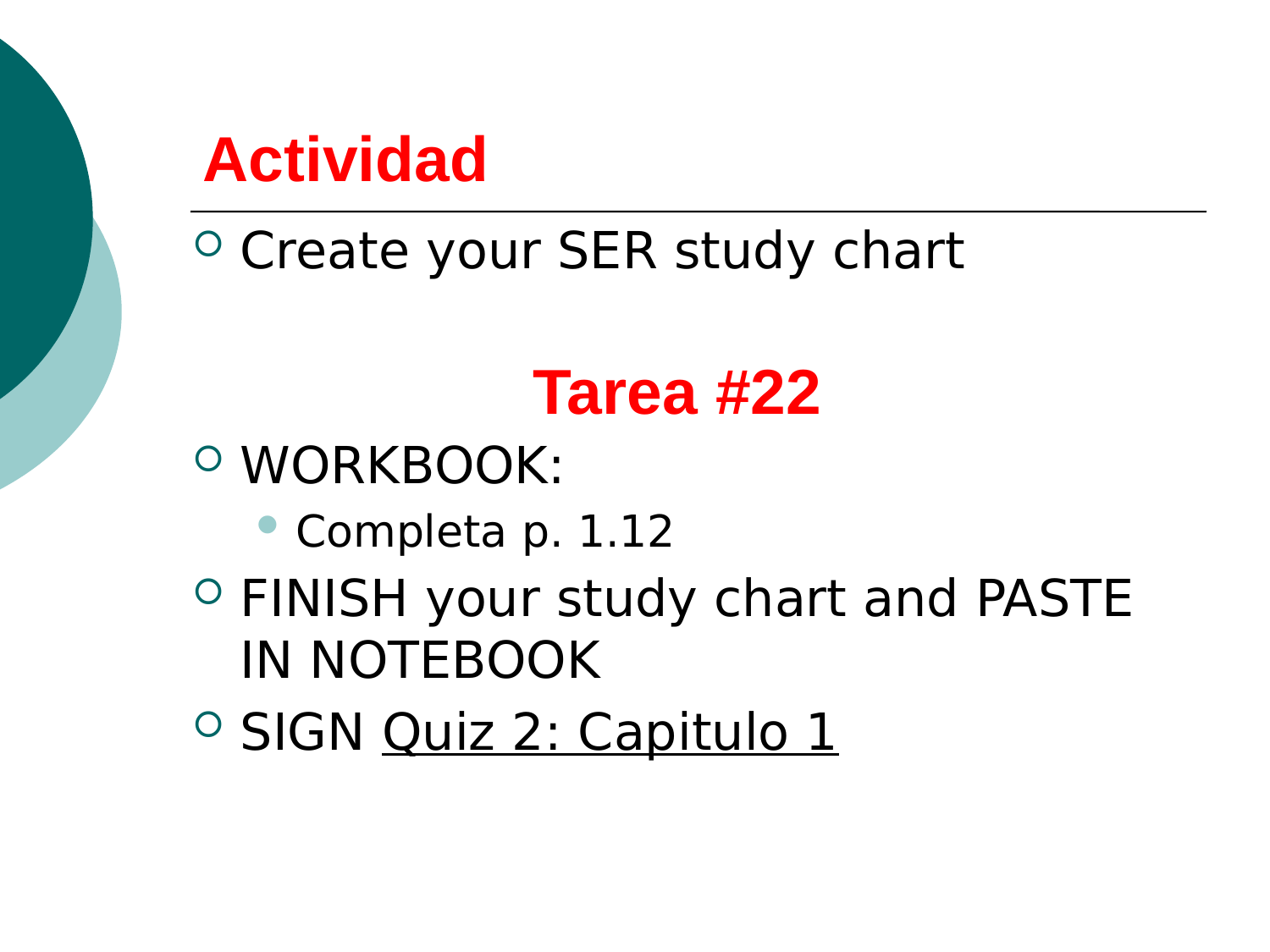

# Actividad
Create your SER study chart

WORKBOOK:
Completa p. 1.12
FINISH your study chart and PASTE IN NOTEBOOK
SIGN Quiz 2: Capitulo 1

Tarea #22